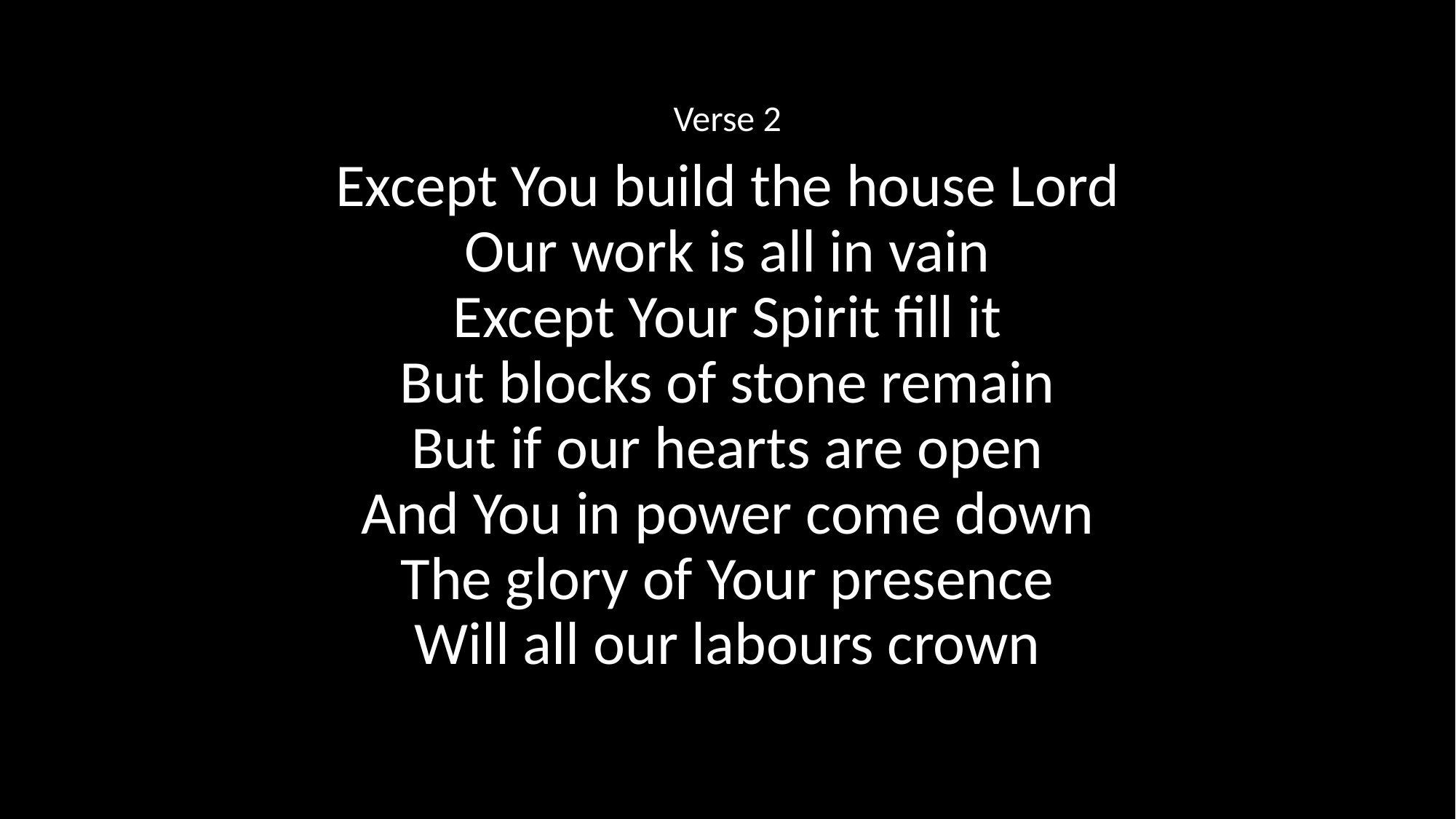

Verse 2
Except You build the house Lord
Our work is all in vain
Except Your Spirit fill it
But blocks of stone remain
But if our hearts are open
And You in power come down
The glory of Your presence
Will all our labours crown